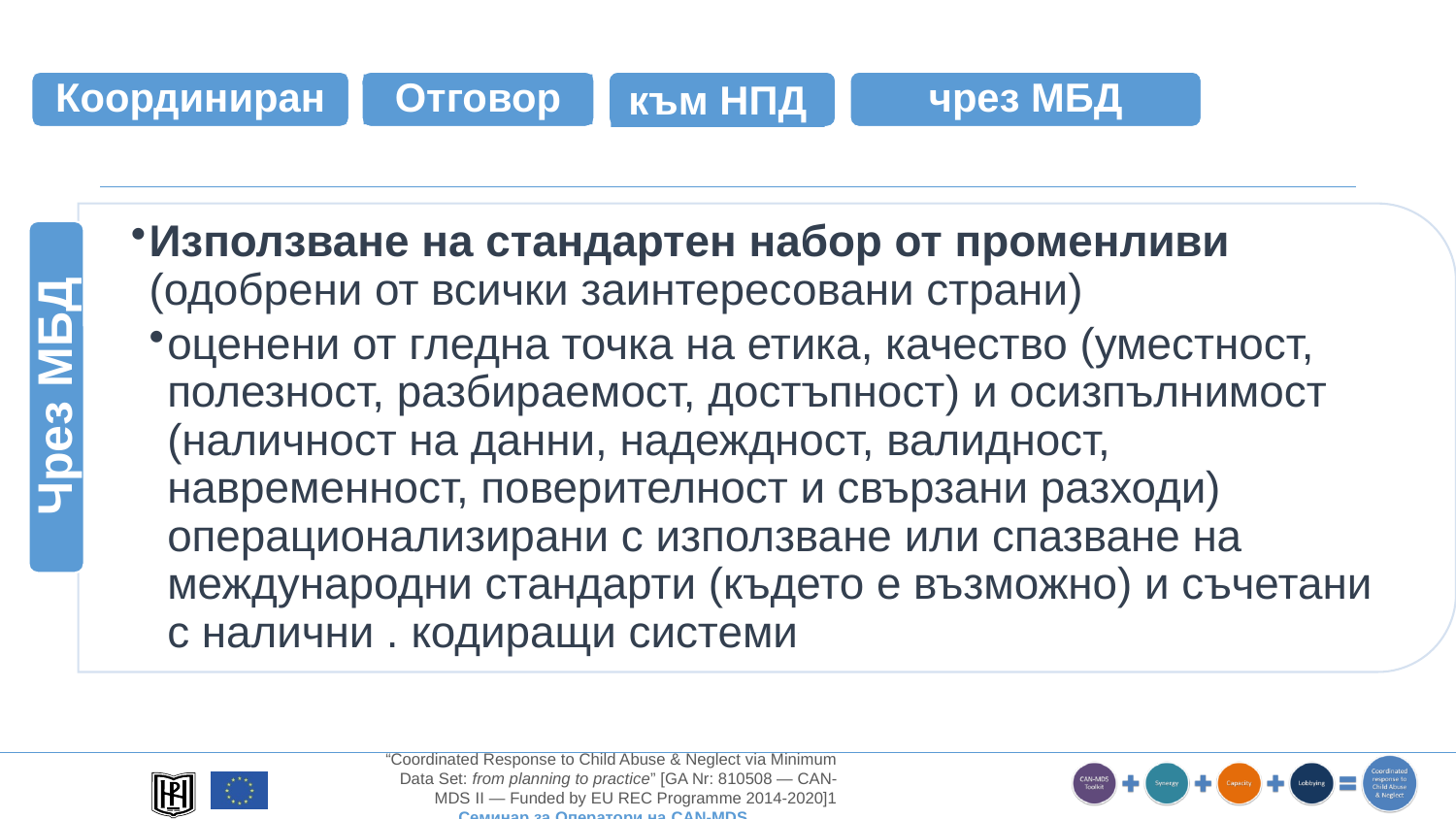

чрез МБД

Координиран

Отговор

към НПД

Използване на стандартен набор от променливи (одобрени от всички заинтересовани страни)
оценени от гледна точка на етика, качество (уместност, полезност, разбираемост, достъпност) и осизпълнимост (наличност на данни, надеждност, валидност, навременност, поверителност и свързани разходи) операционализирани с използване или спазване на международни стандарти (където е възможно) и съчетани с налични . кодиращи системи

Чрез МБД